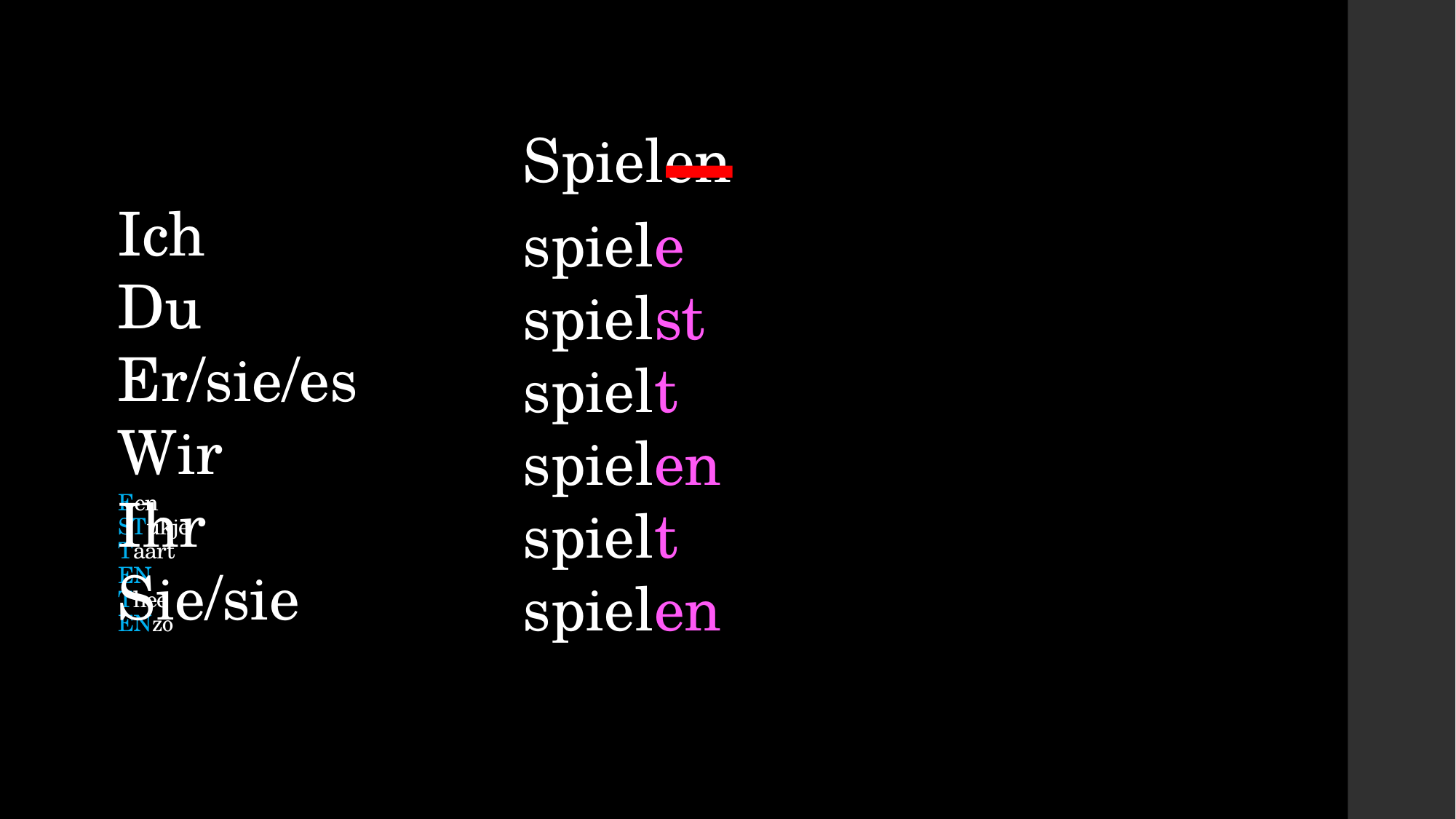

_
Spielen
Ich
Du
Er/sie/es
Wir
Ihr
Sie/sie
spiel
spiel
spiel
spiel
spiel
spiel

e
st
t
en
t
en
# Een STukje Taart EN Thee ENzo